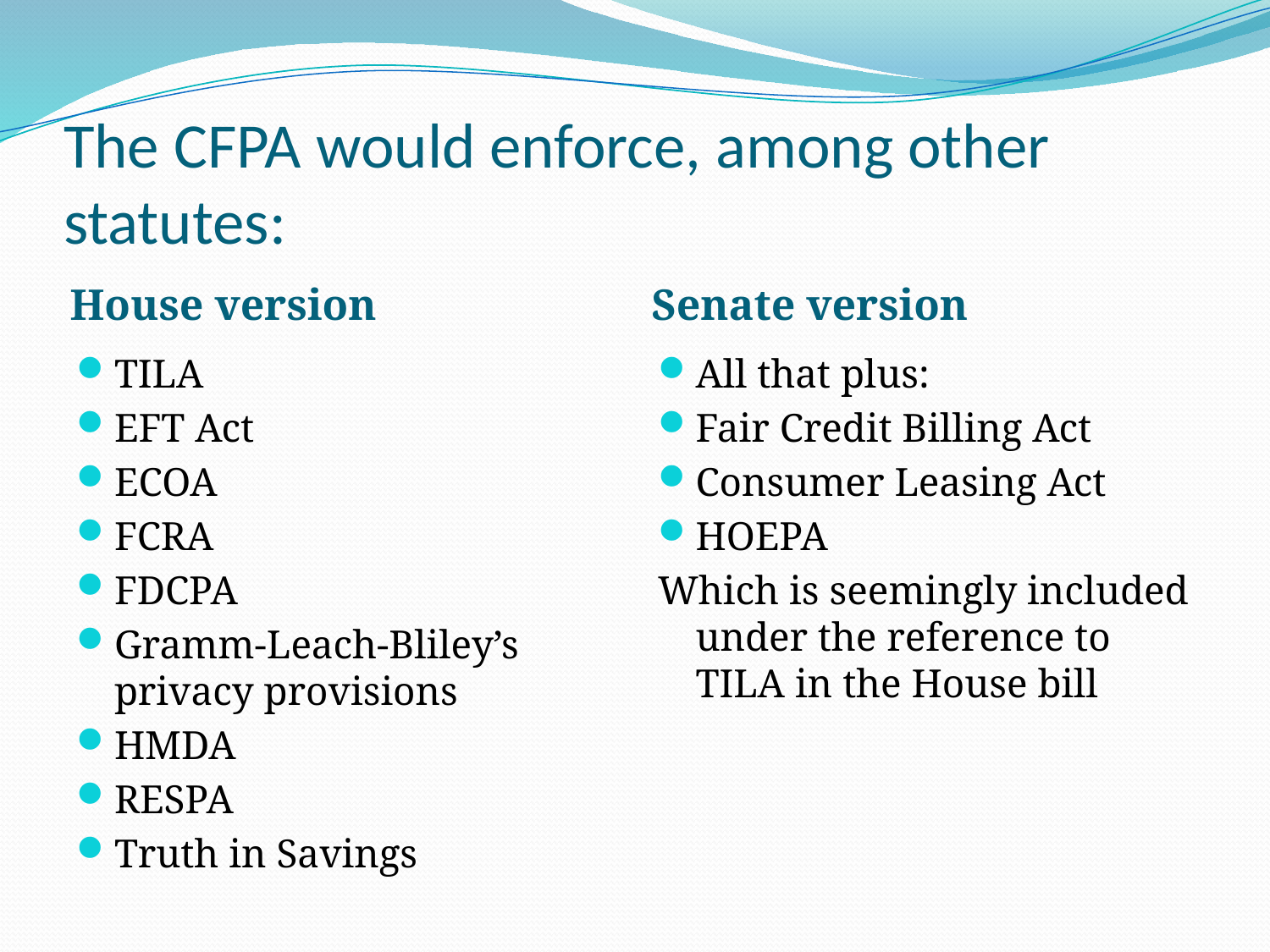

The CFPA would enforce, among other statutes:
House version
Senate version
TILA
EFT Act
ECOA
FCRA
FDCPA
Gramm-Leach-Bliley’s privacy provisions
HMDA
RESPA
Truth in Savings

All that plus:
Fair Credit Billing Act
Consumer Leasing Act
HOEPA
Which is seemingly included under the reference to TILA in the House bill